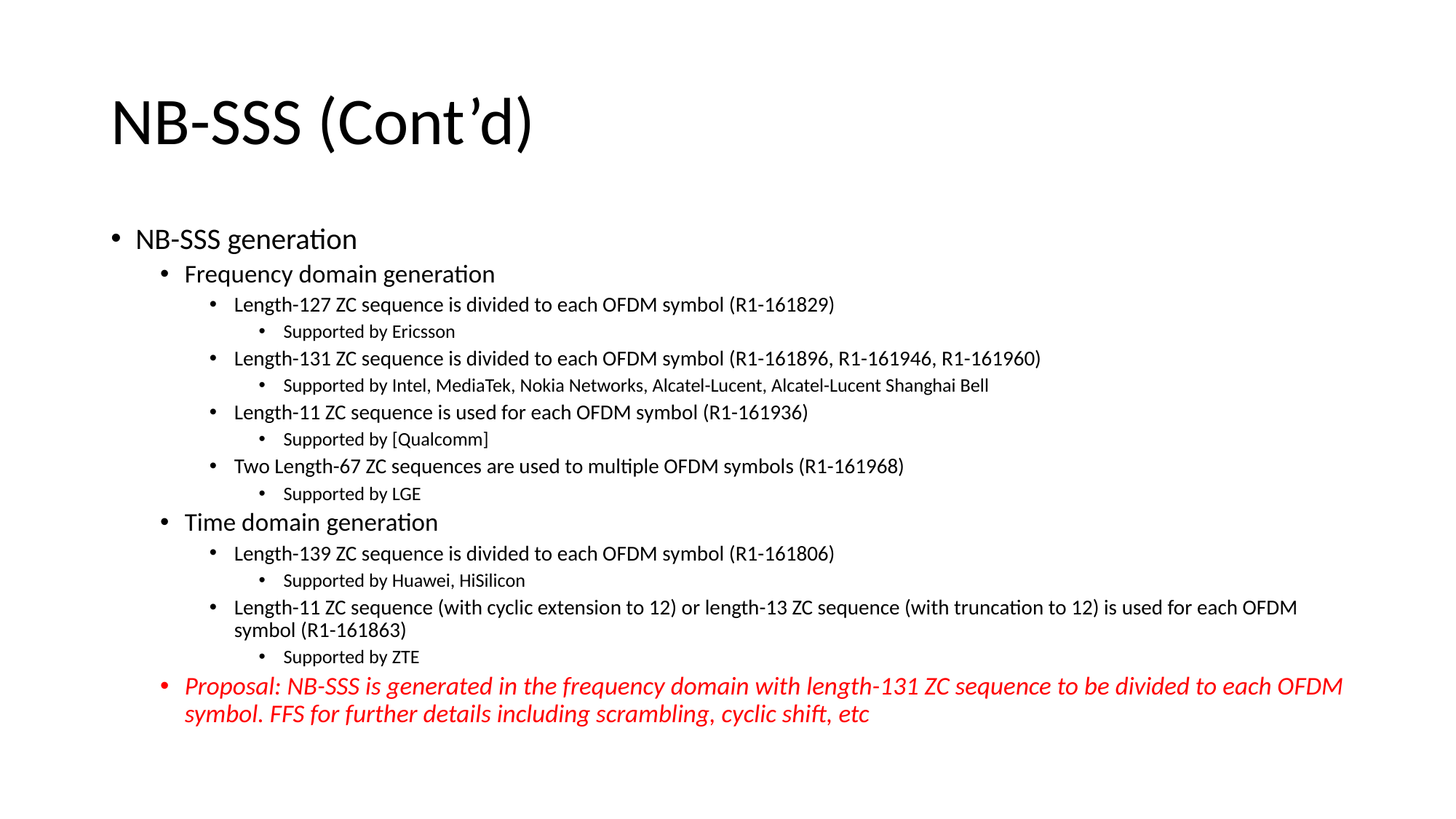

# NB-SSS (Cont’d)
NB-SSS generation
Frequency domain generation
Length-127 ZC sequence is divided to each OFDM symbol (R1-161829)
Supported by Ericsson
Length-131 ZC sequence is divided to each OFDM symbol (R1-161896, R1-161946, R1-161960)
Supported by Intel, MediaTek, Nokia Networks, Alcatel-Lucent, Alcatel-Lucent Shanghai Bell
Length-11 ZC sequence is used for each OFDM symbol (R1-161936)
Supported by [Qualcomm]
Two Length-67 ZC sequences are used to multiple OFDM symbols (R1-161968)
Supported by LGE
Time domain generation
Length-139 ZC sequence is divided to each OFDM symbol (R1-161806)
Supported by Huawei, HiSilicon
Length-11 ZC sequence (with cyclic extension to 12) or length-13 ZC sequence (with truncation to 12) is used for each OFDM symbol (R1-161863)
Supported by ZTE
Proposal: NB-SSS is generated in the frequency domain with length-131 ZC sequence to be divided to each OFDM symbol. FFS for further details including scrambling, cyclic shift, etc